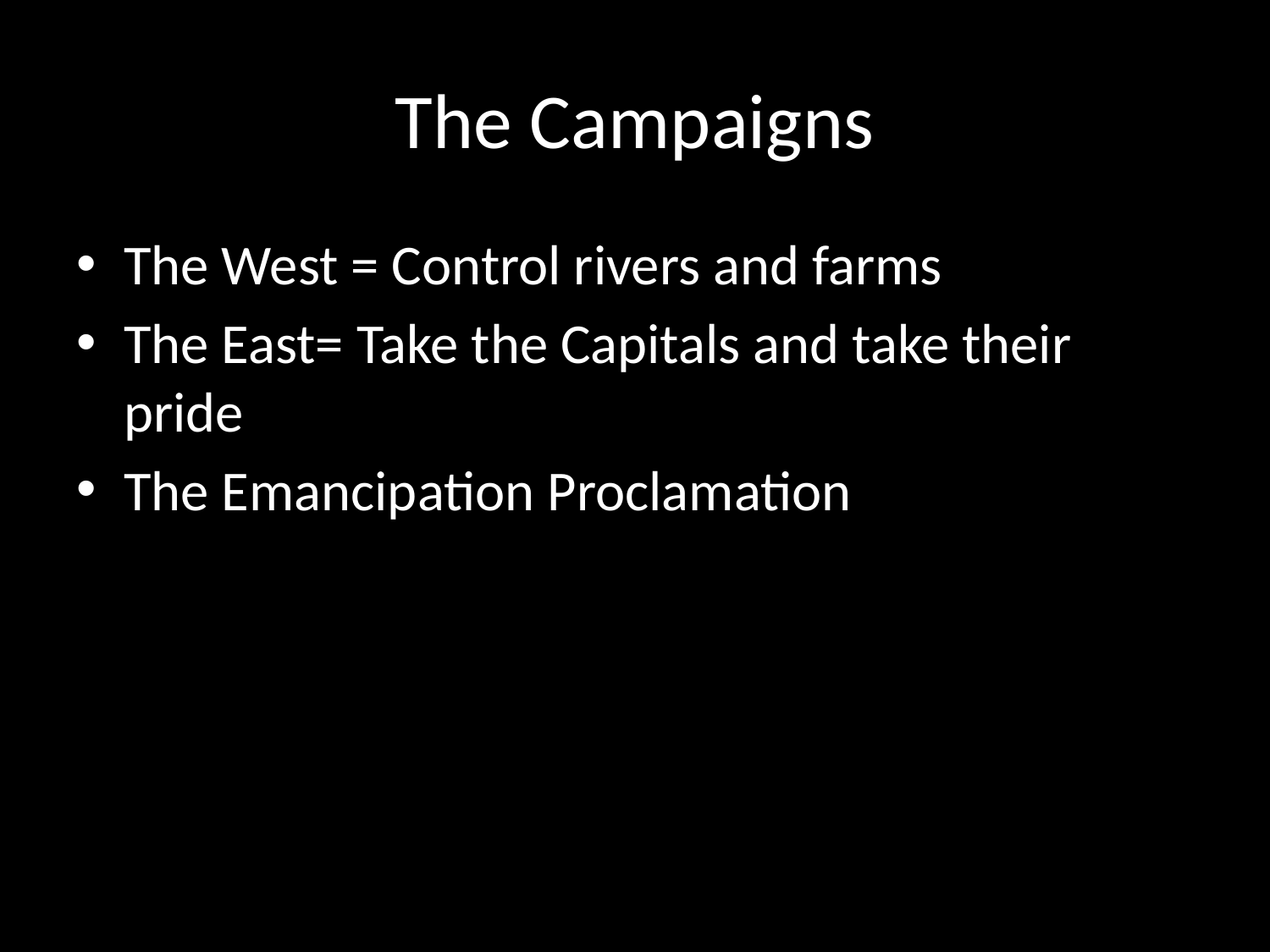

# The Campaigns
The West = Control rivers and farms
The East= Take the Capitals and take their pride
The Emancipation Proclamation